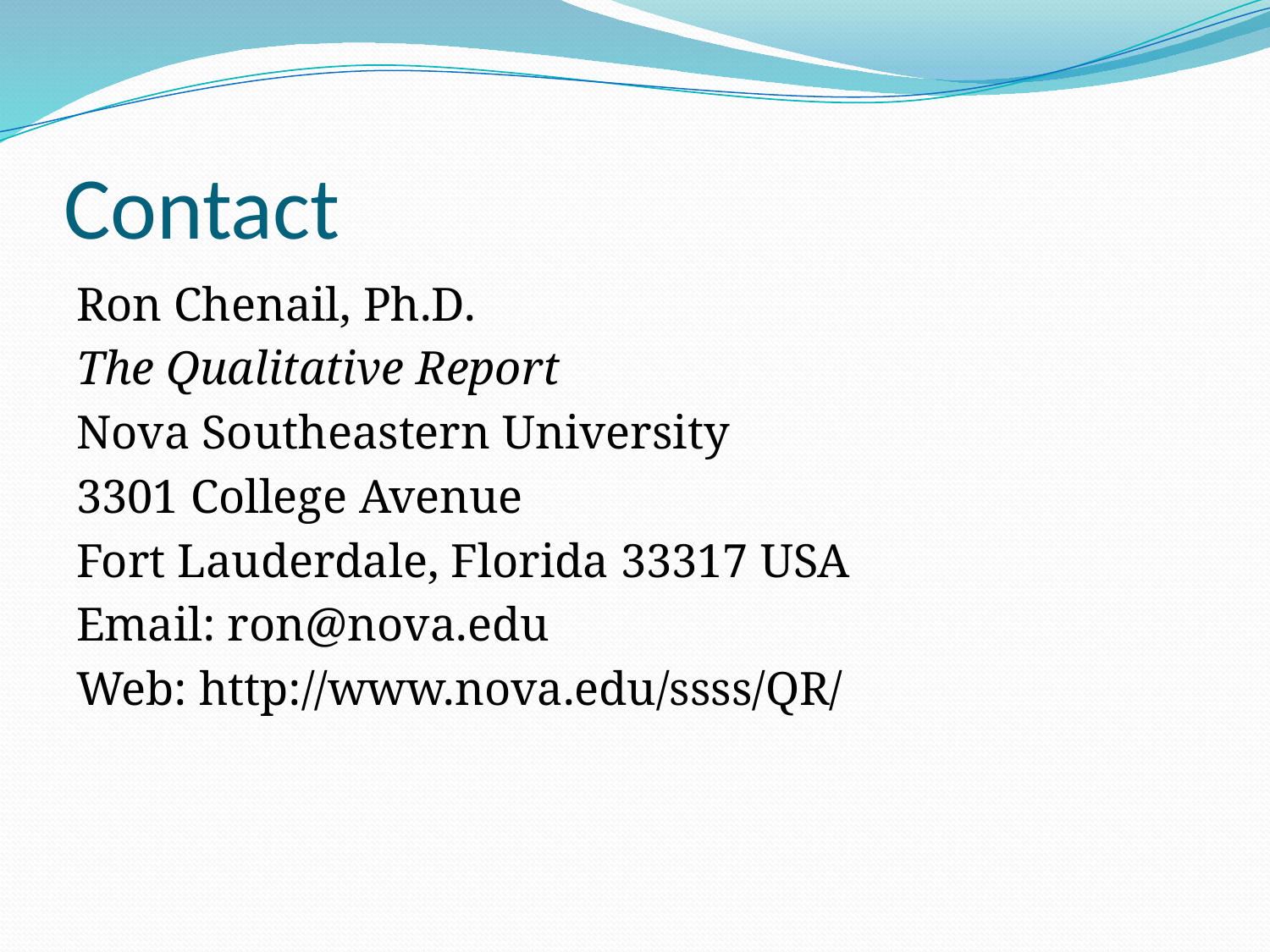

# Contact
Ron Chenail, Ph.D.
The Qualitative Report
Nova Southeastern University
3301 College Avenue
Fort Lauderdale, Florida 33317 USA
Email: ron@nova.edu
Web: http://www.nova.edu/ssss/QR/